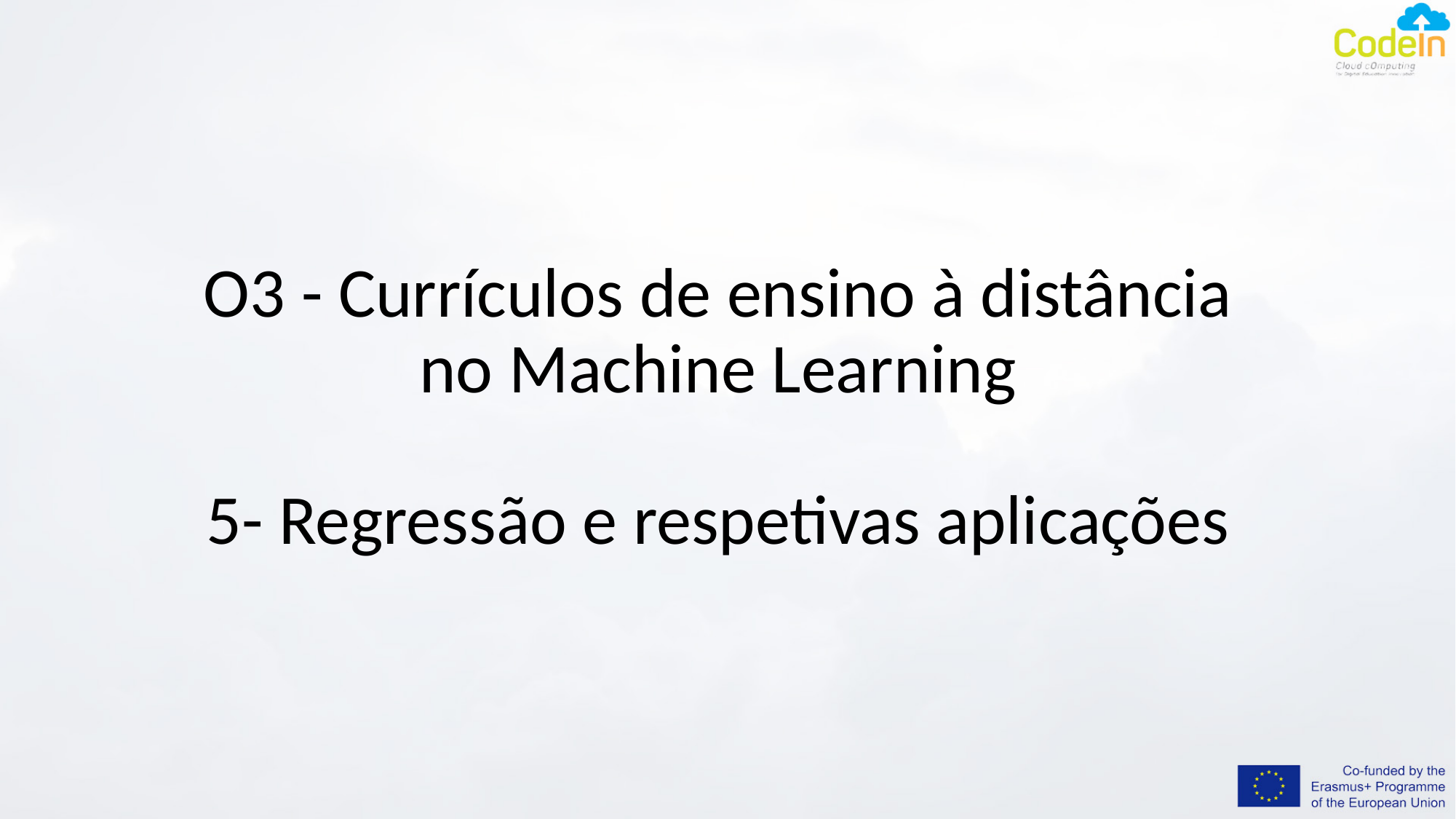

# O3 - Currículos de ensino à distância no Machine Learning 5- Regressão e respetivas aplicações